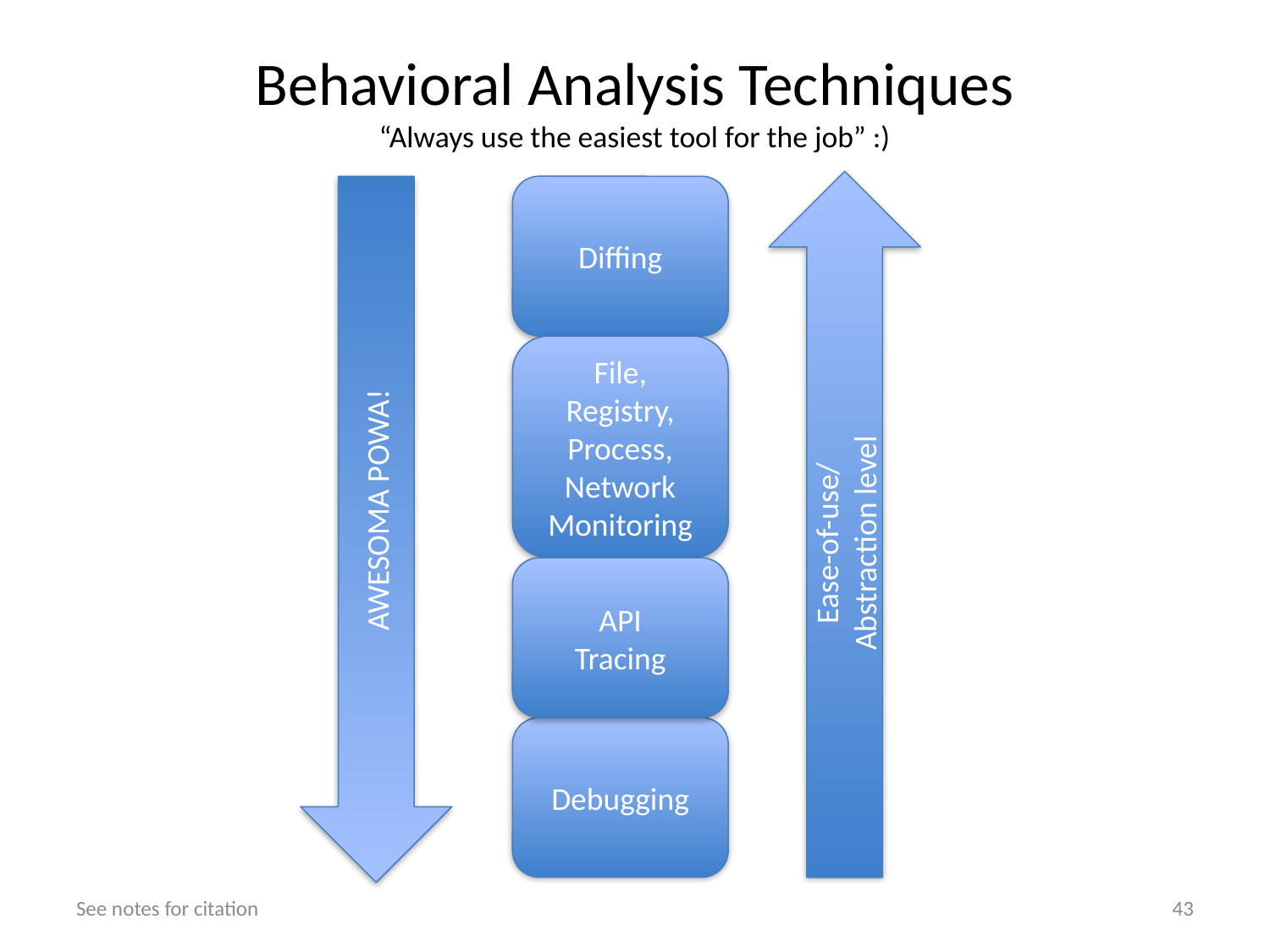

# Behavioral Analysis Techniques “Always use the easiest tool for the job” :)
Ease-of-use/
Abstraction level
AWESOMA POWA!
Diffing
File,
Registry,
Process,
Network
Monitoring
API
Tracing
Debugging
See notes for citation
43